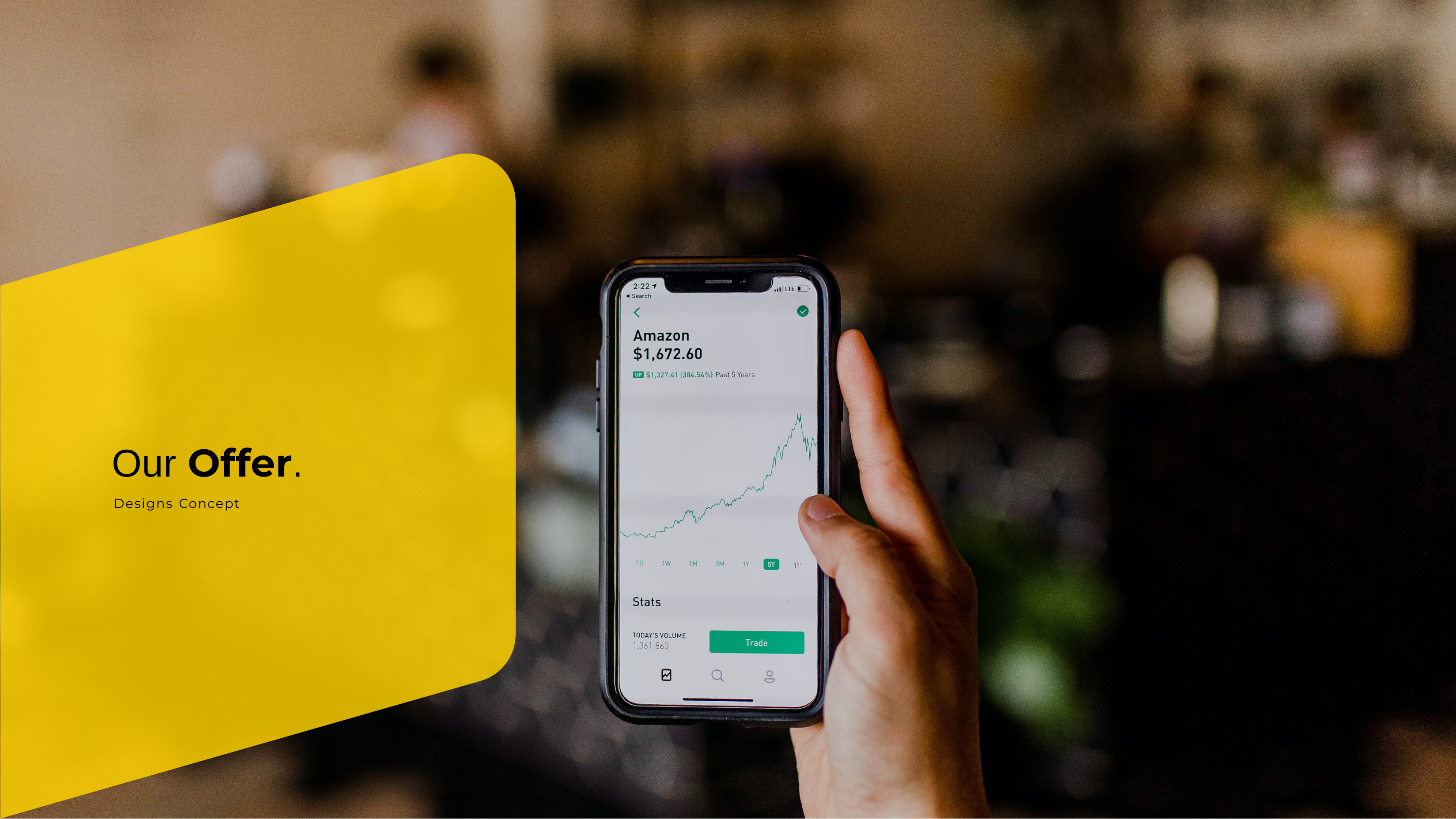

15
THE PROPOSAL.

www.corporateproposal.com

Our Offer.
Designs Concept